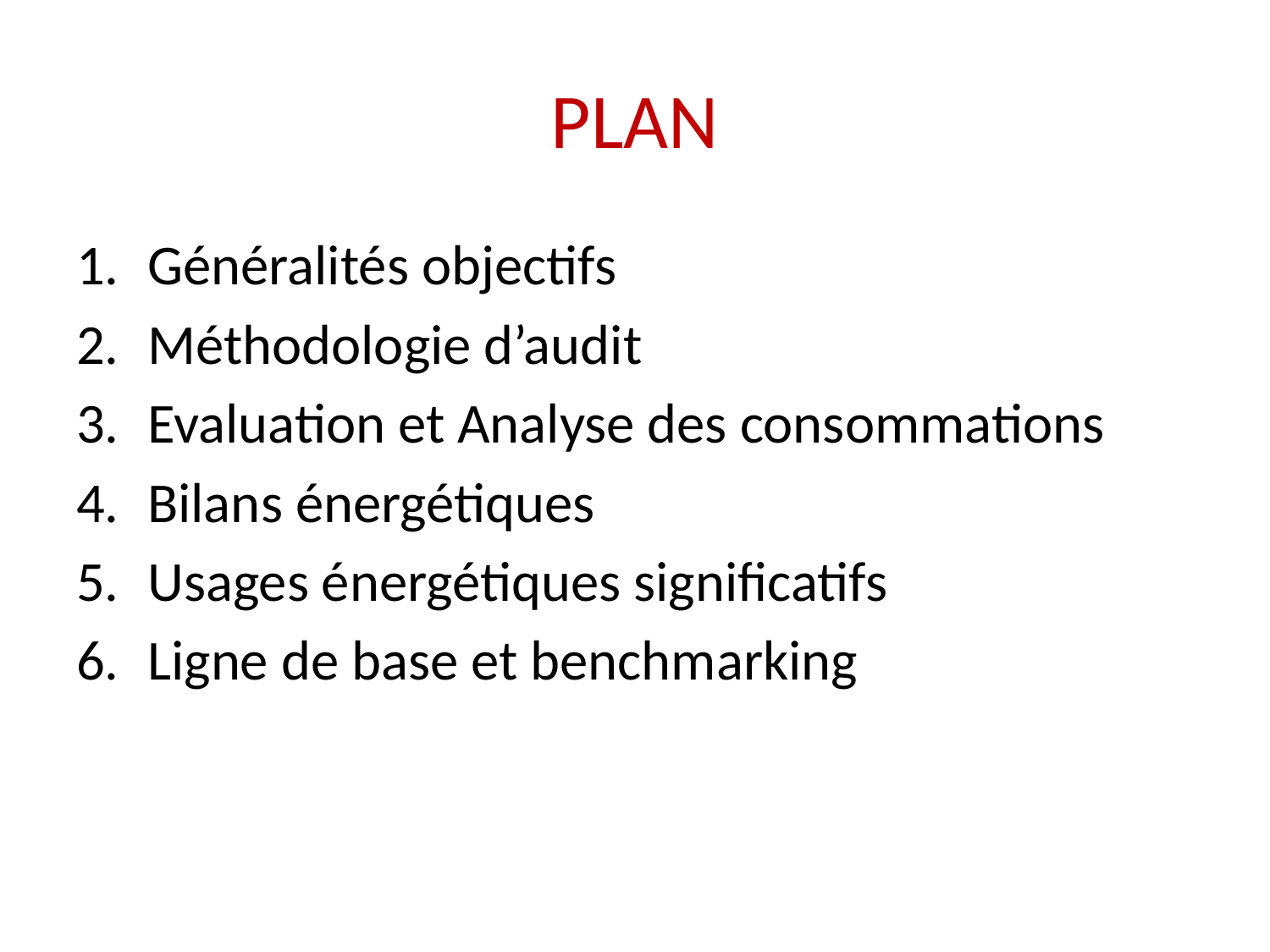

# PLAN
Généralités objectifs
Méthodologie d’audit
Evaluation et Analyse des consommations
Bilans énergétiques
Usages énergétiques significatifs
Ligne de base et benchmarking